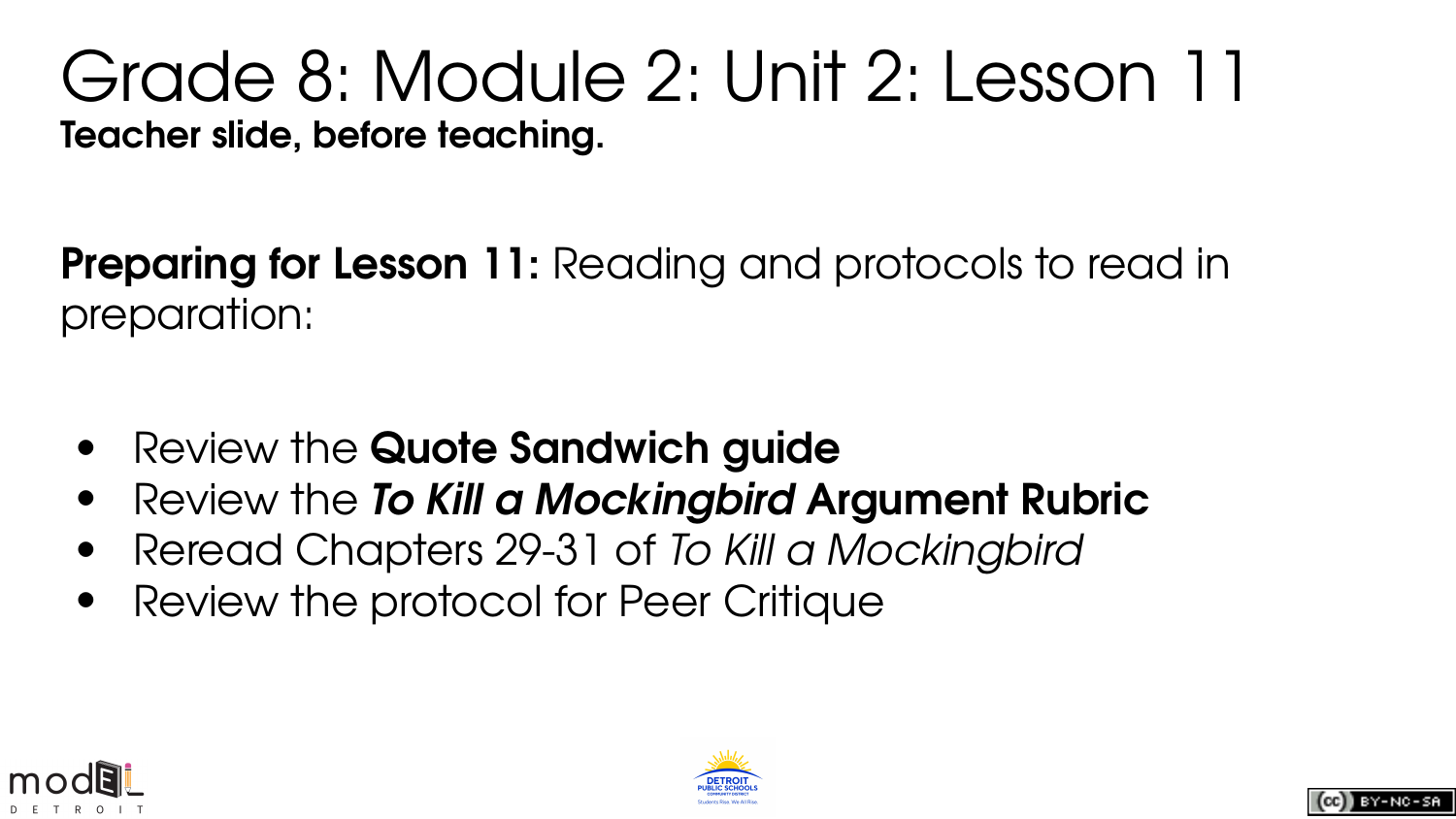

# Grade 8: Module 2: Unit 2: Lesson 11
Teacher slide, before teaching.
Preparing for Lesson 11: Reading and protocols to read in preparation:

Review the Quote Sandwich guide
Review the To Kill a Mockingbird Argument Rubric
Reread Chapters 29-31 of To Kill a Mockingbird
Review the protocol for Peer Critique